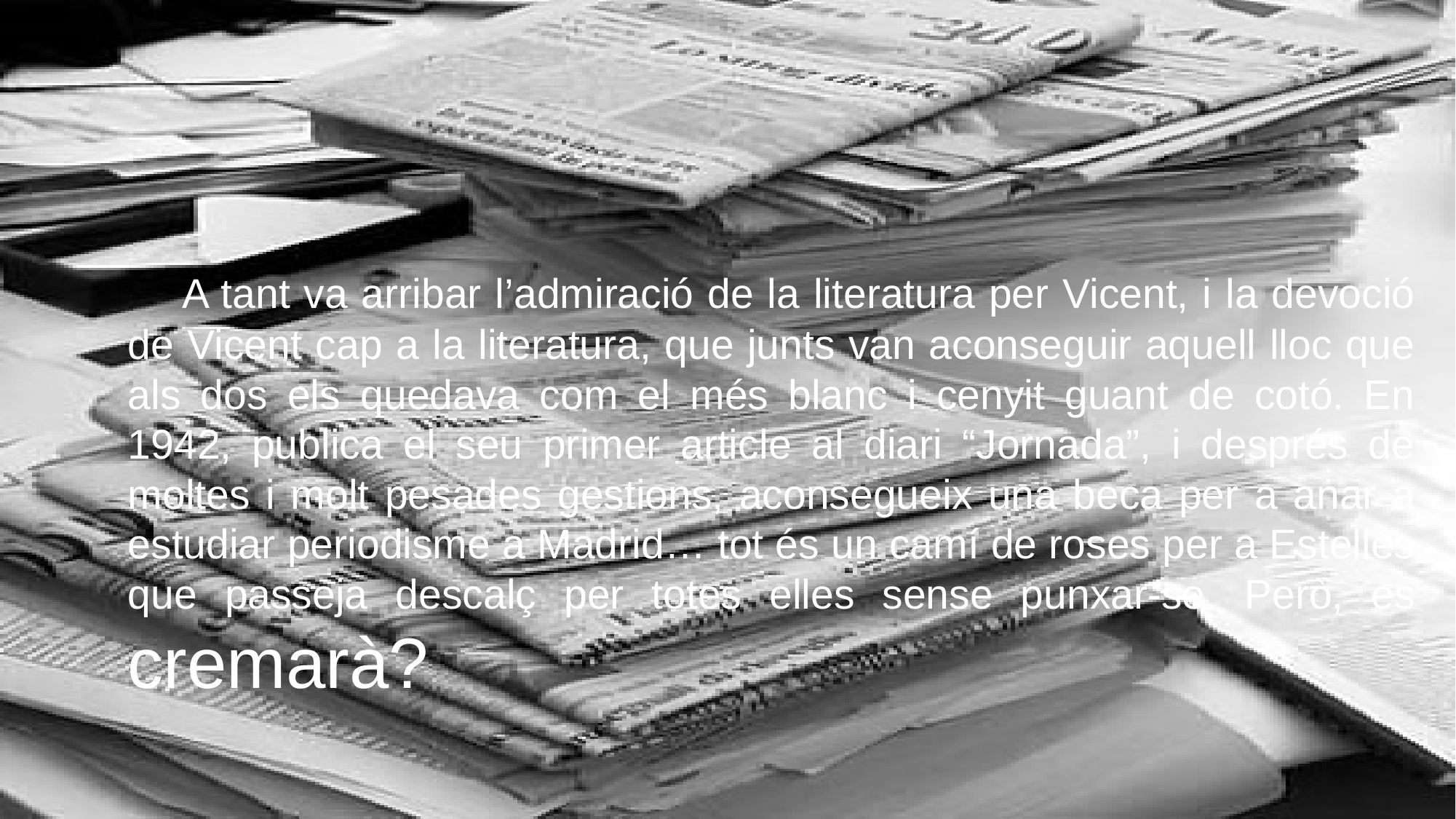

A tant va arribar l’admiració de la literatura per Vicent, i la devoció de Vicent cap a la literatura, que junts van aconseguir aquell lloc que als dos els quedava com el més blanc i cenyit guant de cotó. En 1942, publica el seu primer article al diari “Jornada”, i després de moltes i molt pesades gestions, aconsegueix una beca per a anar a estudiar periodisme a Madrid… tot és un camí de roses per a Estellés que passeja descalç per totes elles sense punxar-se. Però, es cremarà?